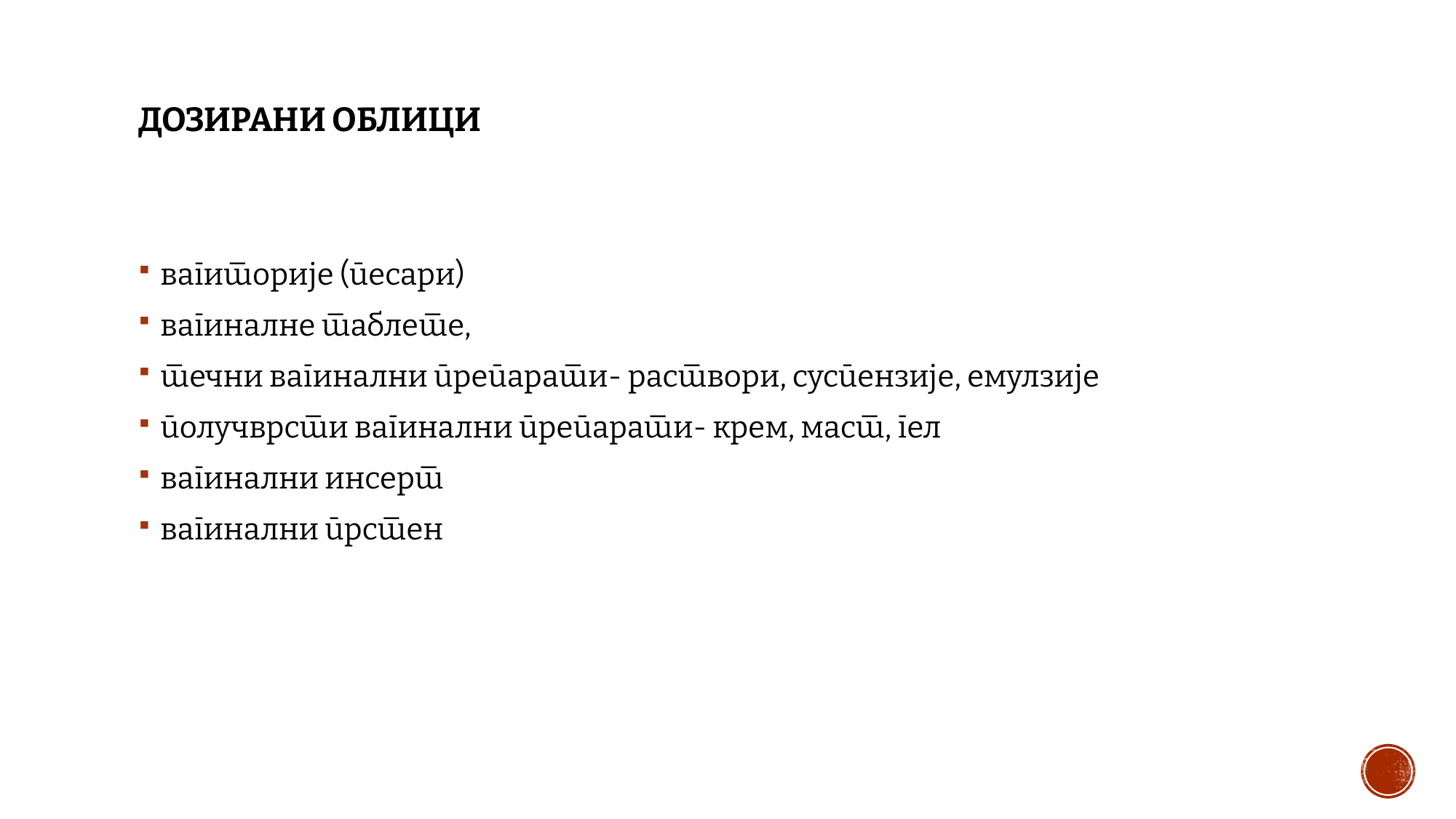

# Дозирани облици
вагиторије (песари)
вагиналне таблете,
течни вагинални препарати- раствори, суспензије, емулзије
получврсти вагинални препарати- крем, маст, гел
вагинални инсерт
вагинални прстен